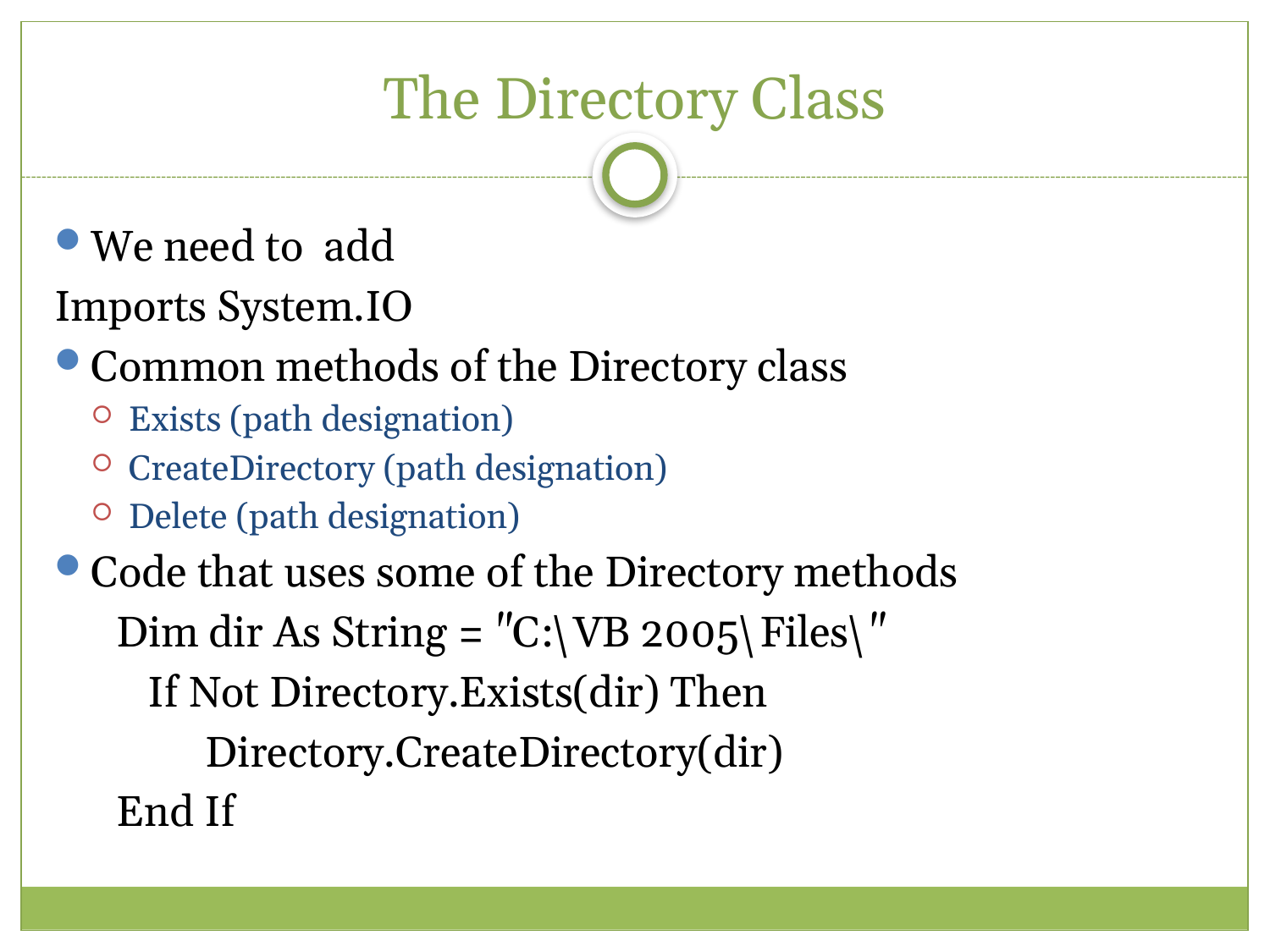

# The Directory Class
We need to  add
Imports System.IO
Common methods of the Directory class
Exists (path designation)
CreateDirectory (path designation)
Delete (path designation)
Code that uses some of the Directory methods
      Dim dir As String = "C:\VB 2005\Files\"
         If Not Directory.Exists(dir) Then
         	Directory.CreateDirectory(dir)
      End If